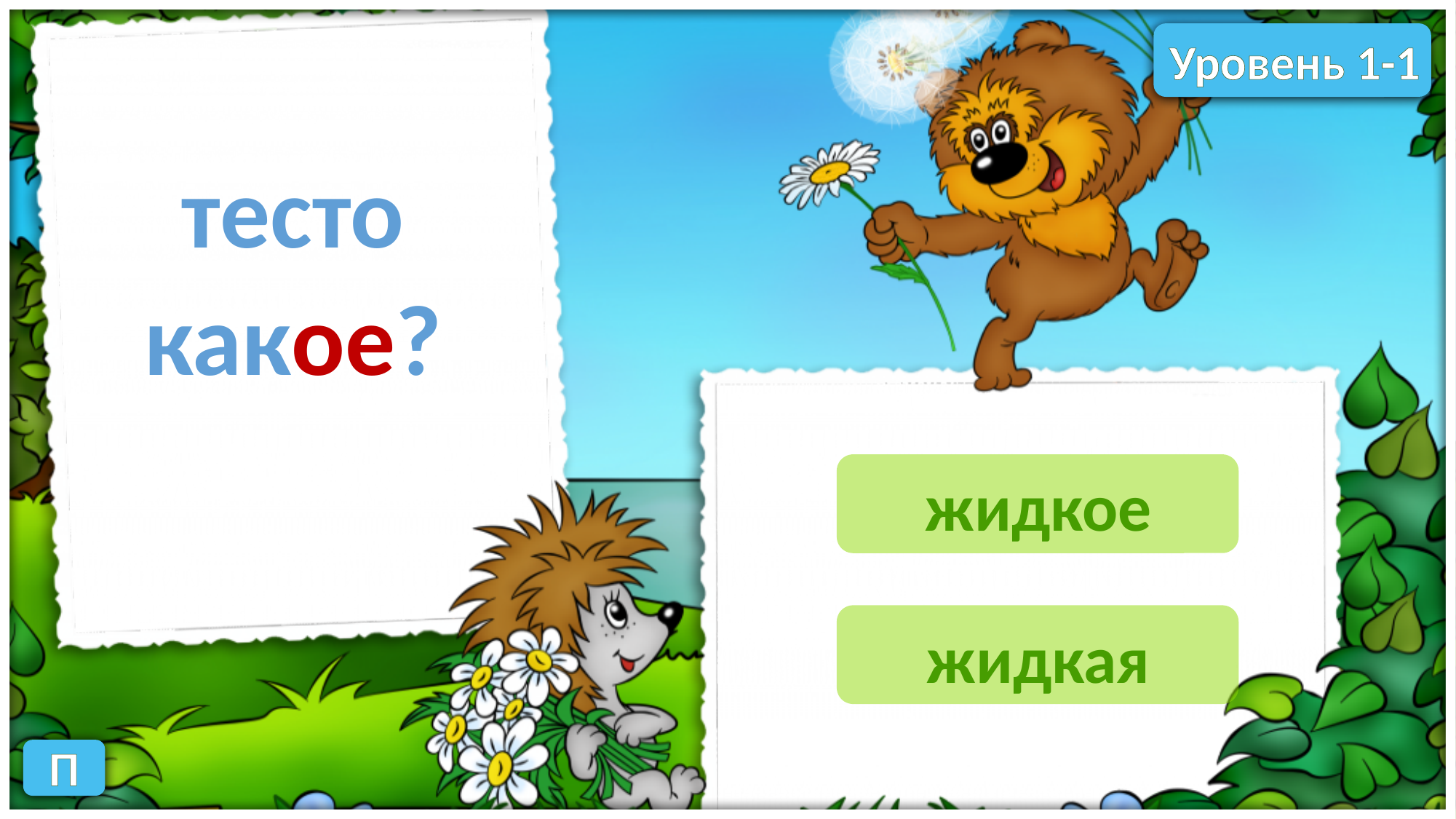

Уровень 1-1
тесто
какое?

жидкое

жидкая
П